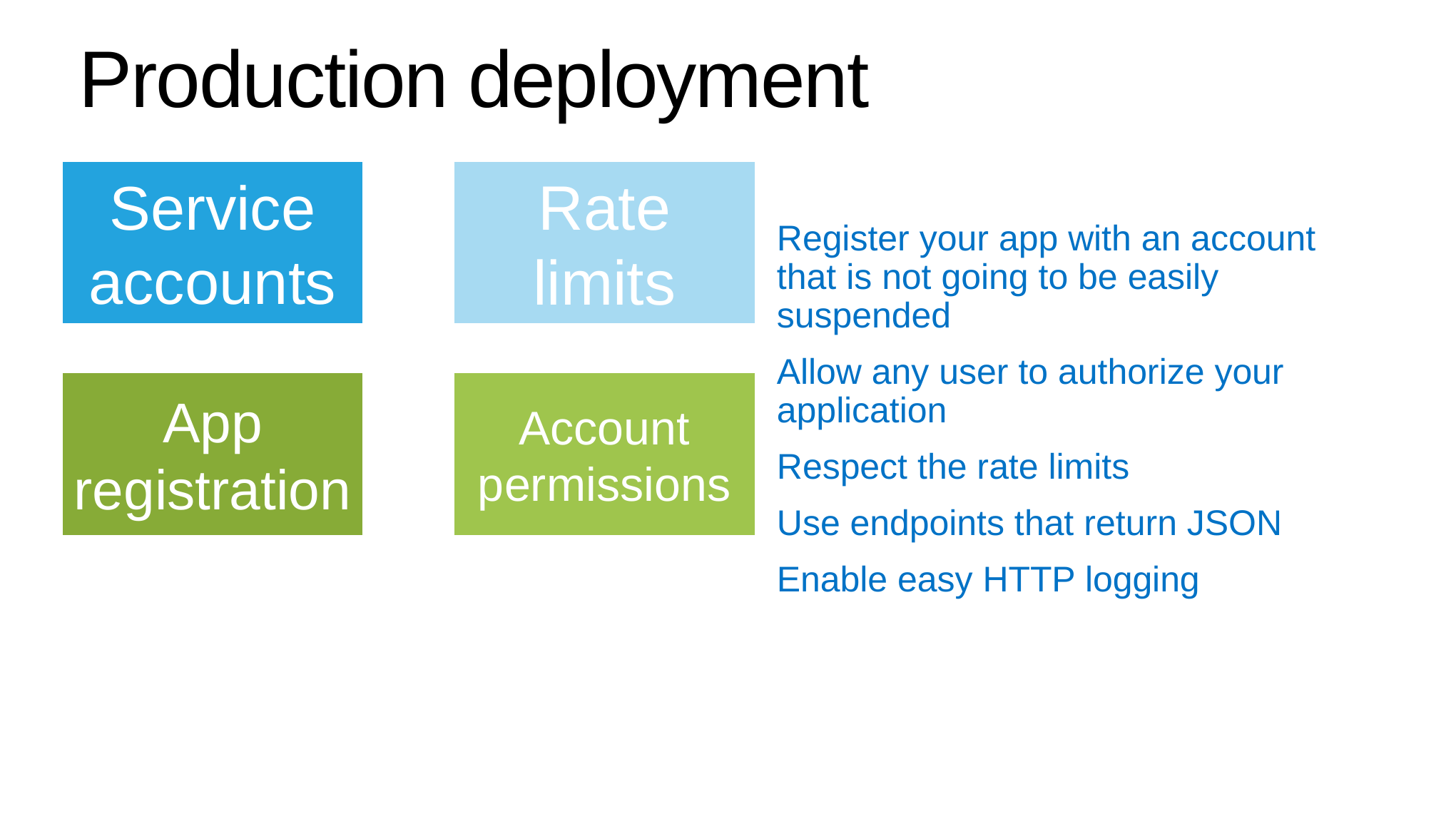

# Production deployment
Service accounts
Rate limits
App registration
Account permissions
Register your app with an account that is not going to be easily suspended
Allow any user to authorize your application
Respect the rate limits
Use endpoints that return JSON
Enable easy HTTP logging